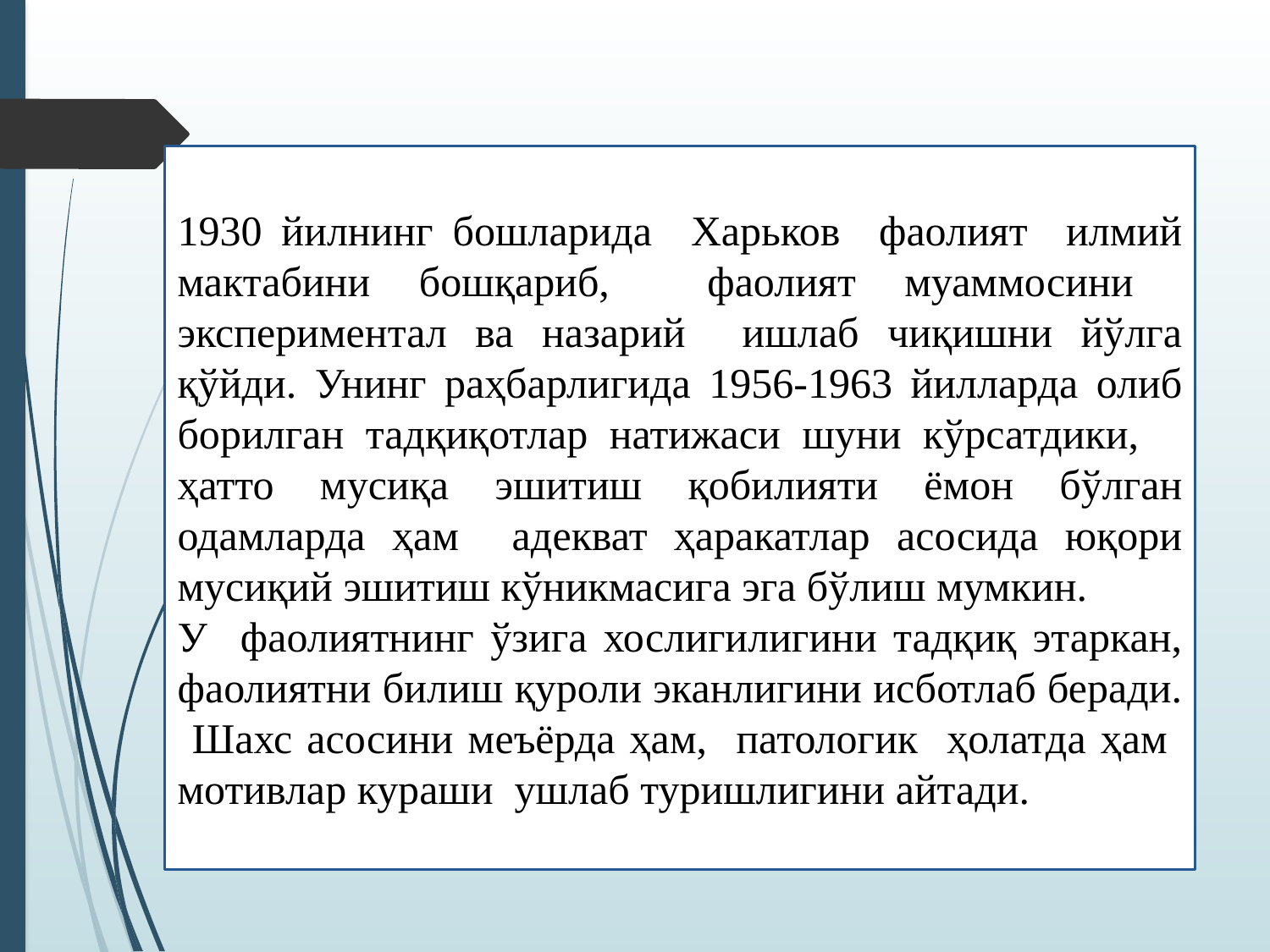

1930 йилнинг бошларида  Харьков  фаолият  илмий мактабини бошқариб,  фаолият муаммосини  экспериментал ва назарий  ишлаб чиқишни йўлга қўйди. Унинг раҳбарлигида 1956-1963 йилларда олиб борилган тадқиқотлар натижаси шуни кўрсатдики,   ҳатто мусиқа эшитиш қобилияти ёмон бўлган одамларда ҳам  адекват ҳаракатлар асосида юқори мусиқий эшитиш кўникмасига эга бўлиш мумкин.
У  фаолиятнинг ўзига хослигилигини тадқиқ этаркан, фаолиятни билиш қуроли эканлигини исботлаб беради.  Шахс асосини меъёрда ҳам,  патологик  ҳолатда ҳам  мотивлар кураши  ушлаб туришлигини айтади.